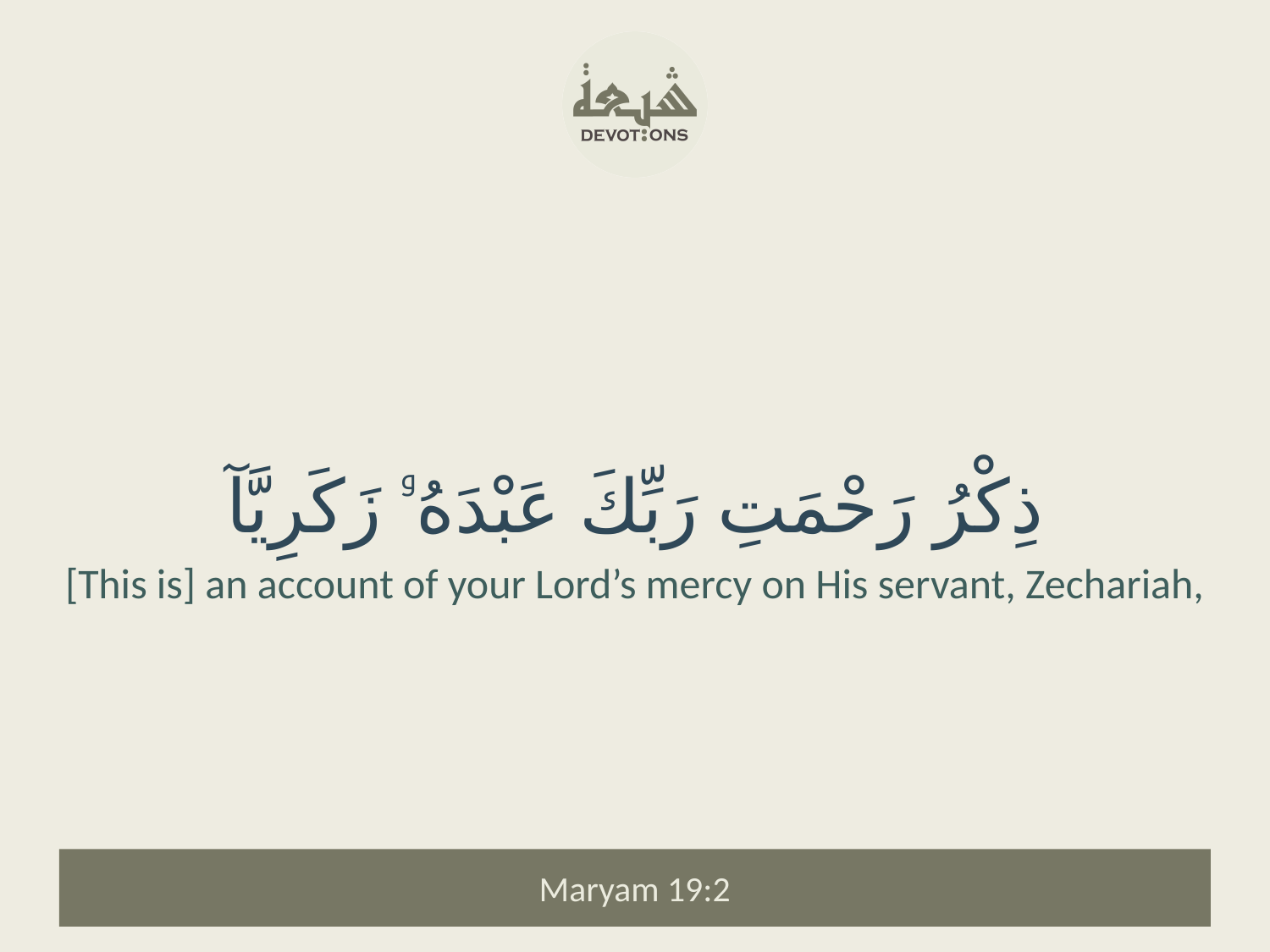

ذِكْرُ رَحْمَتِ رَبِّكَ عَبْدَهُۥ زَكَرِيَّآ
[This is] an account of your Lord’s mercy on His servant, Zechariah,
Maryam 19:2